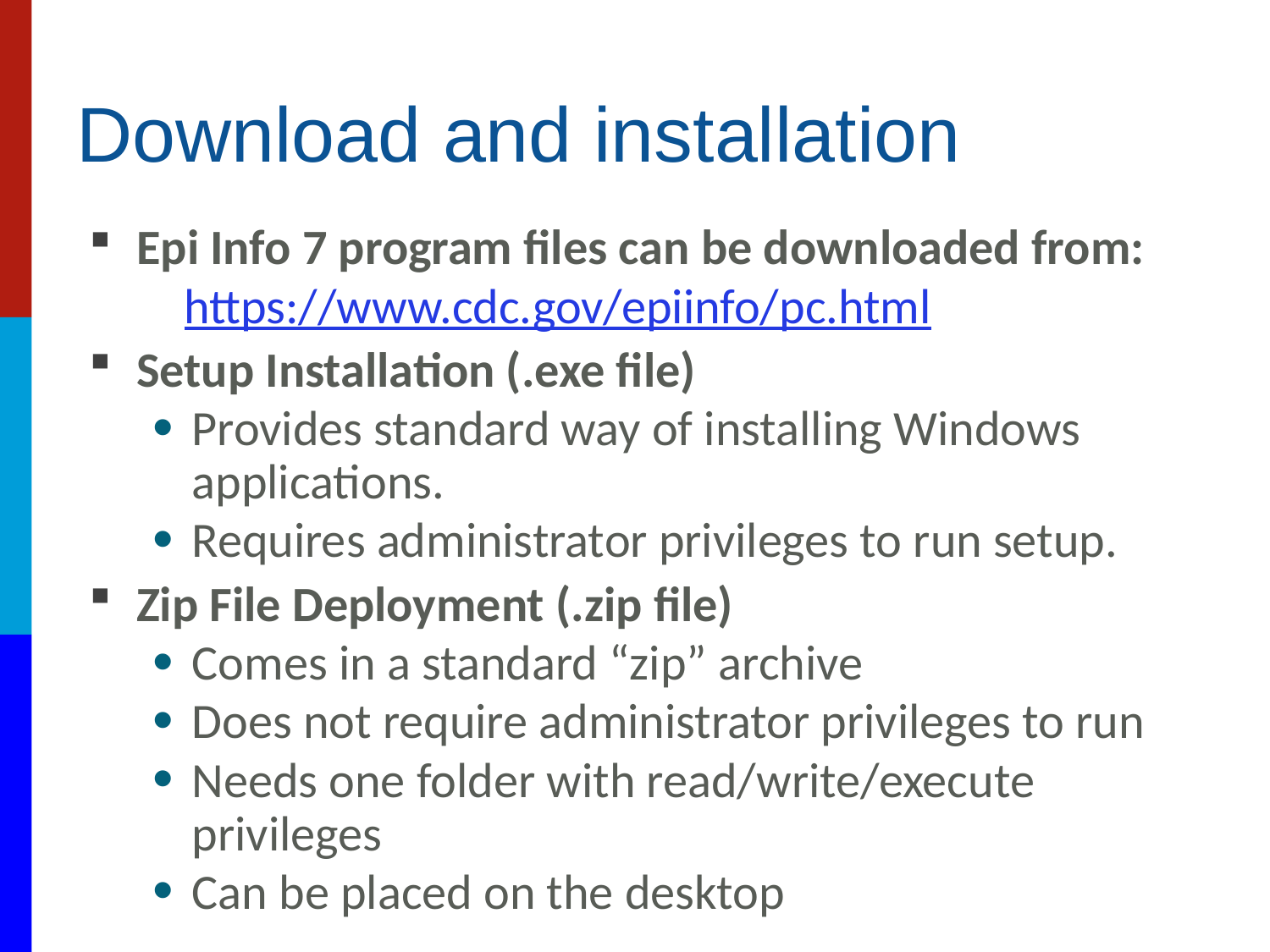

# Download and installation
Epi Info 7 program files can be downloaded from:
	https://www.cdc.gov/epiinfo/pc.html
Setup Installation (.exe file)
Provides standard way of installing Windows applications.
Requires administrator privileges to run setup.
Zip File Deployment (.zip file)
Comes in a standard “zip” archive
Does not require administrator privileges to run
Needs one folder with read/write/execute privileges
Can be placed on the desktop